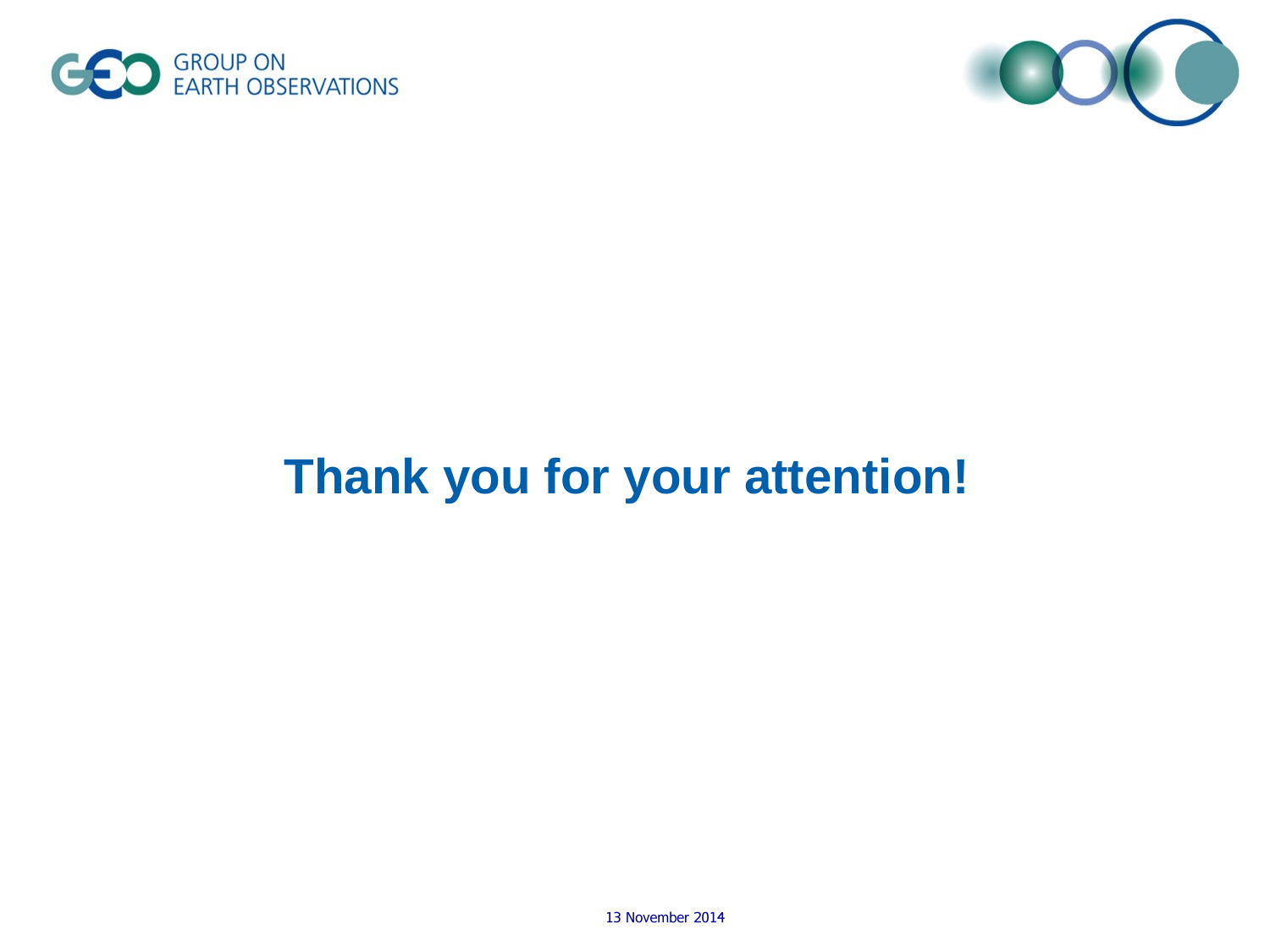

# Thank you for your attention!
13 November 2014